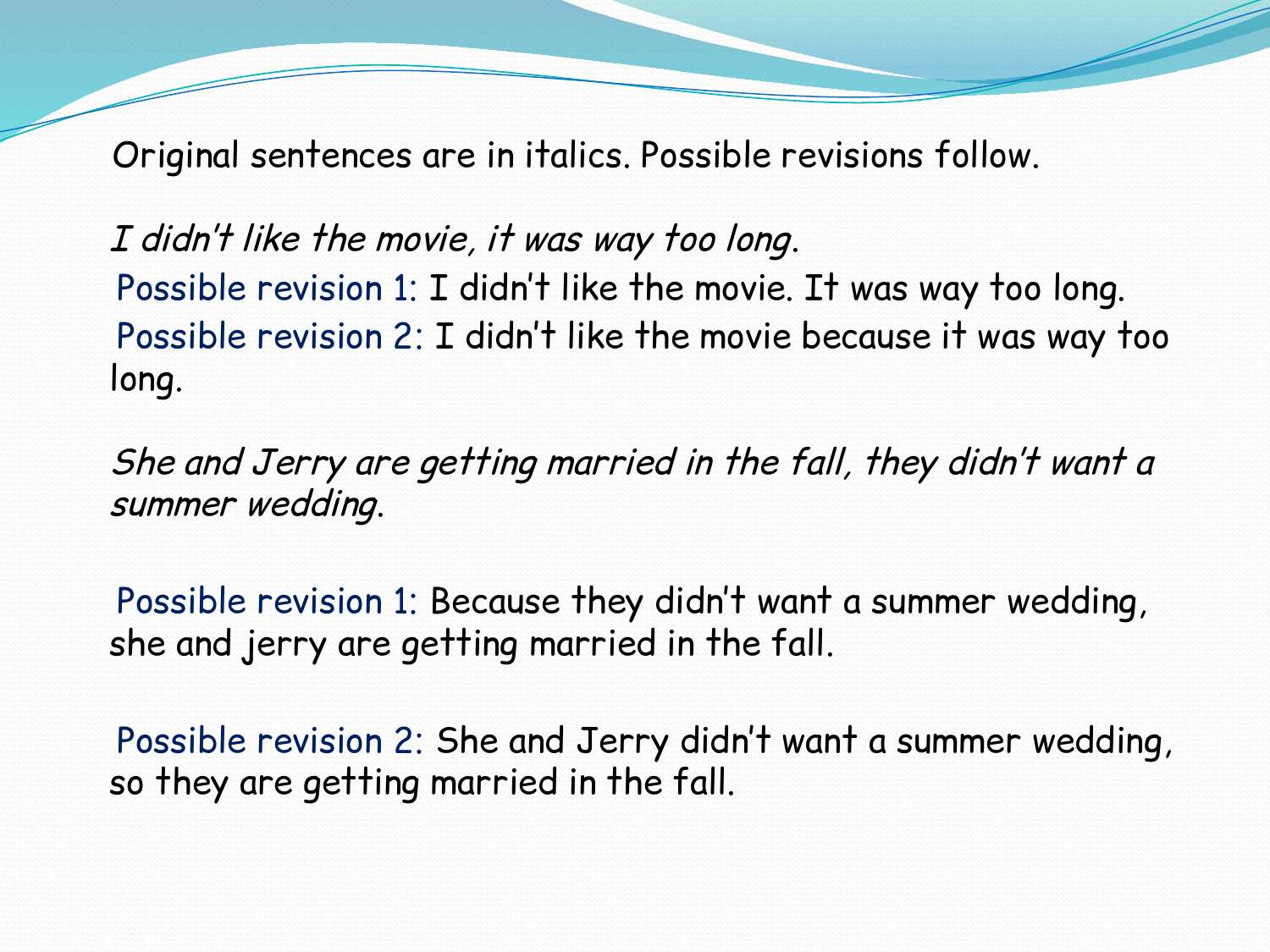

Original sentences are in italics. Possible revisions follow. 
I didn’t like the movie, it was way too long.
    Possible revision 1: I didn’t like the movie. It was way too long.
    Possible revision 2: I didn’t like the movie because it was way too long.
She and Jerry are getting married in the fall, they didn’t want a summer wedding.

    Possible revision 1: Because they didn’t want a summer wedding, she and jerry are getting married in the fall.

    Possible revision 2: She and Jerry didn’t want a summer wedding, so they are getting married in the fall.